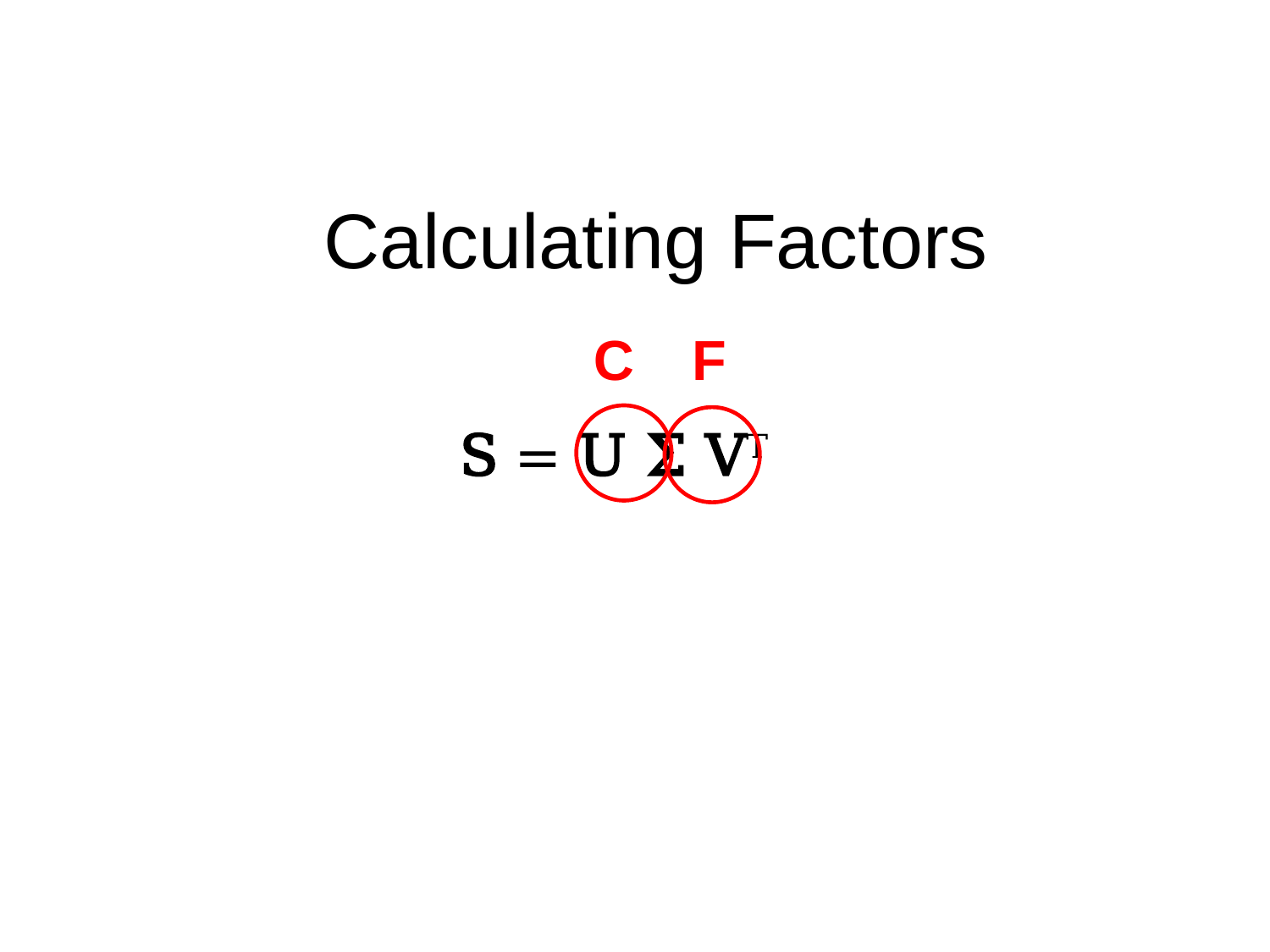

# Calculating Factors
C

F

S = U Σ VT